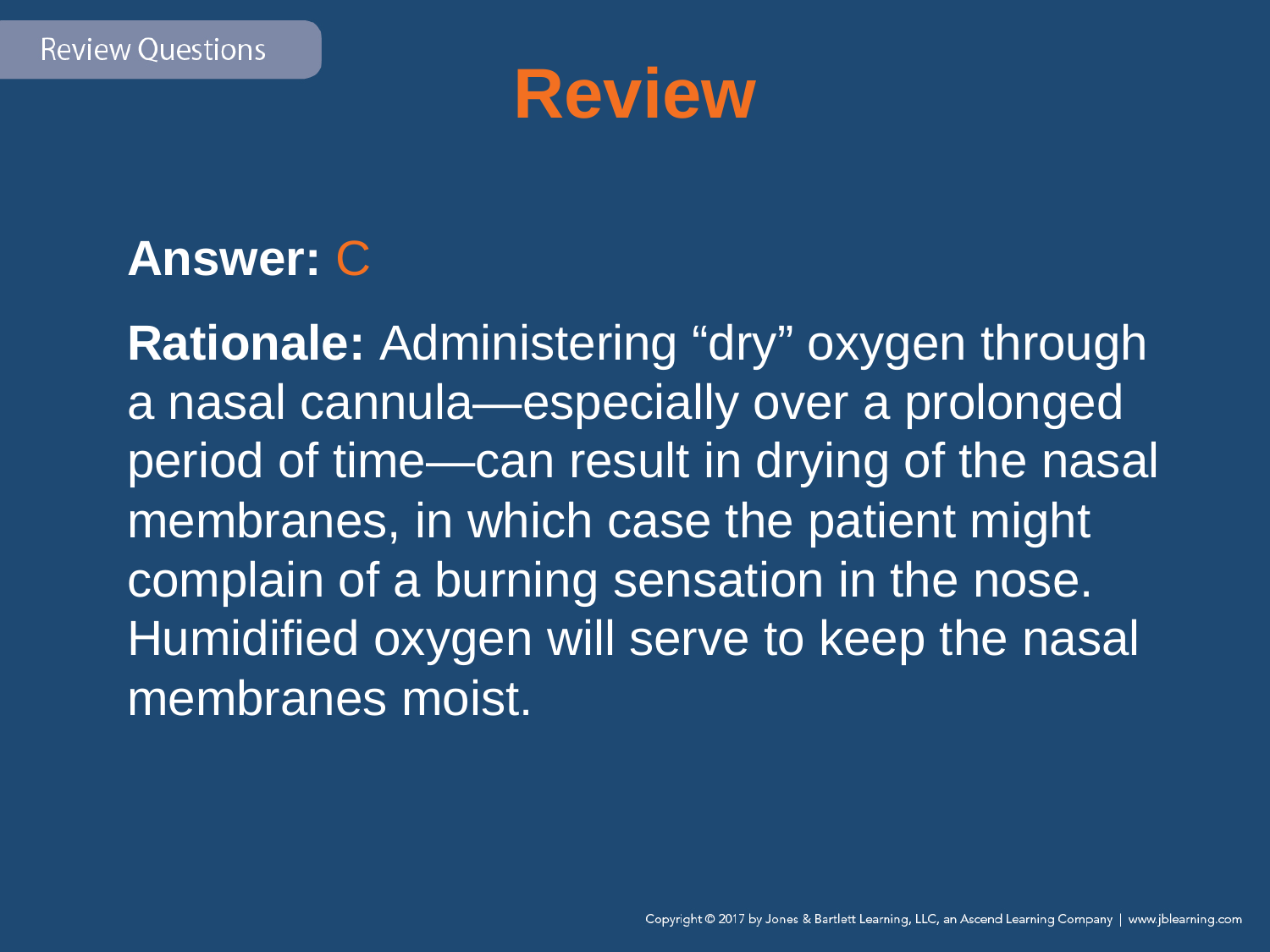

# Review
Answer: C
Rationale: Administering “dry” oxygen through a nasal cannula—especially over a prolonged period of time—can result in drying of the nasal membranes, in which case the patient might complain of a burning sensation in the nose. Humidified oxygen will serve to keep the nasal membranes moist.